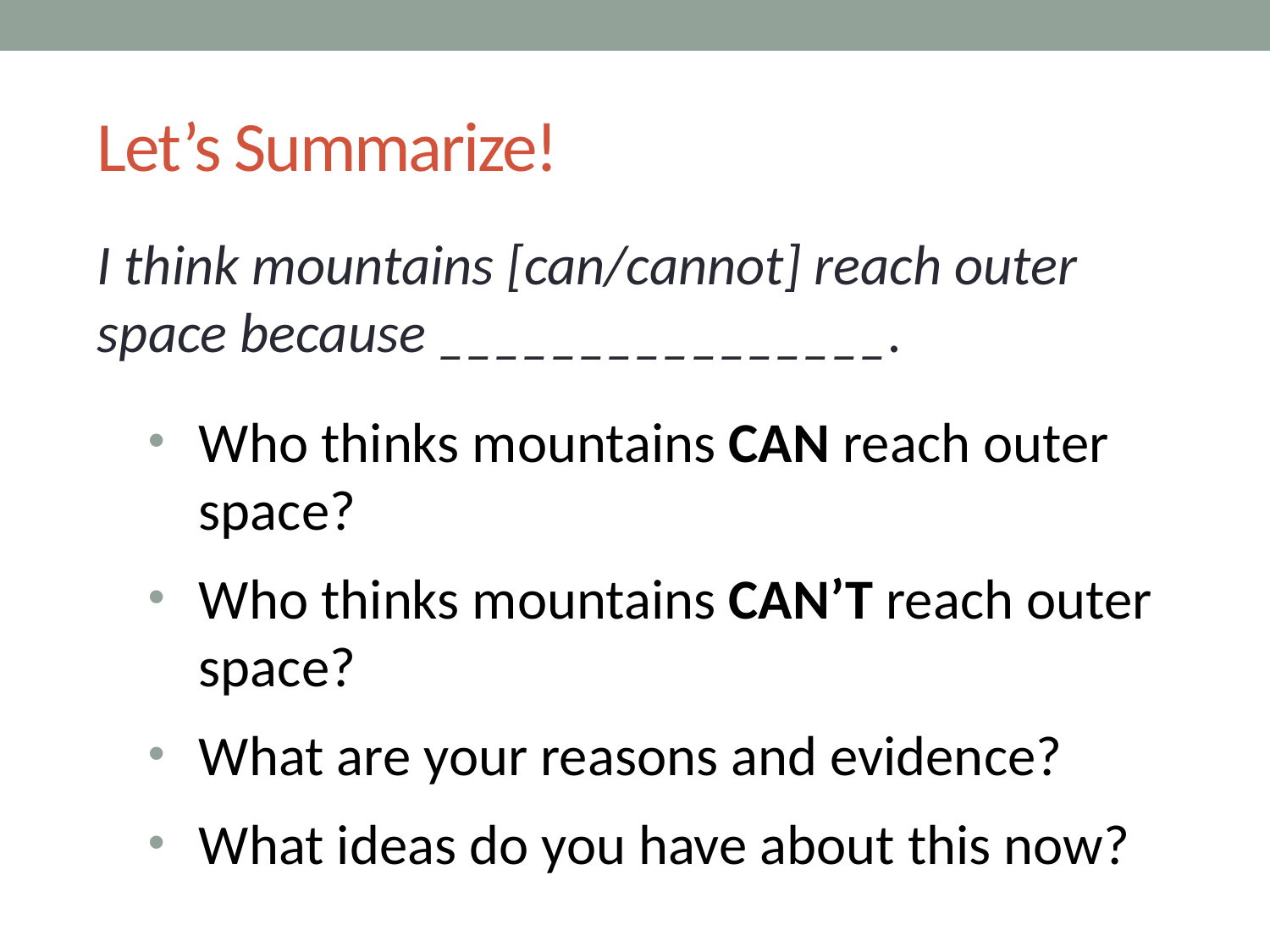

# Let’s Summarize!
I think mountains [can/cannot] reach outer space because ________________.
Who thinks mountains CAN reach outer space?
Who thinks mountains CAN’T reach outer space?
What are your reasons and evidence?
What ideas do you have about this now?